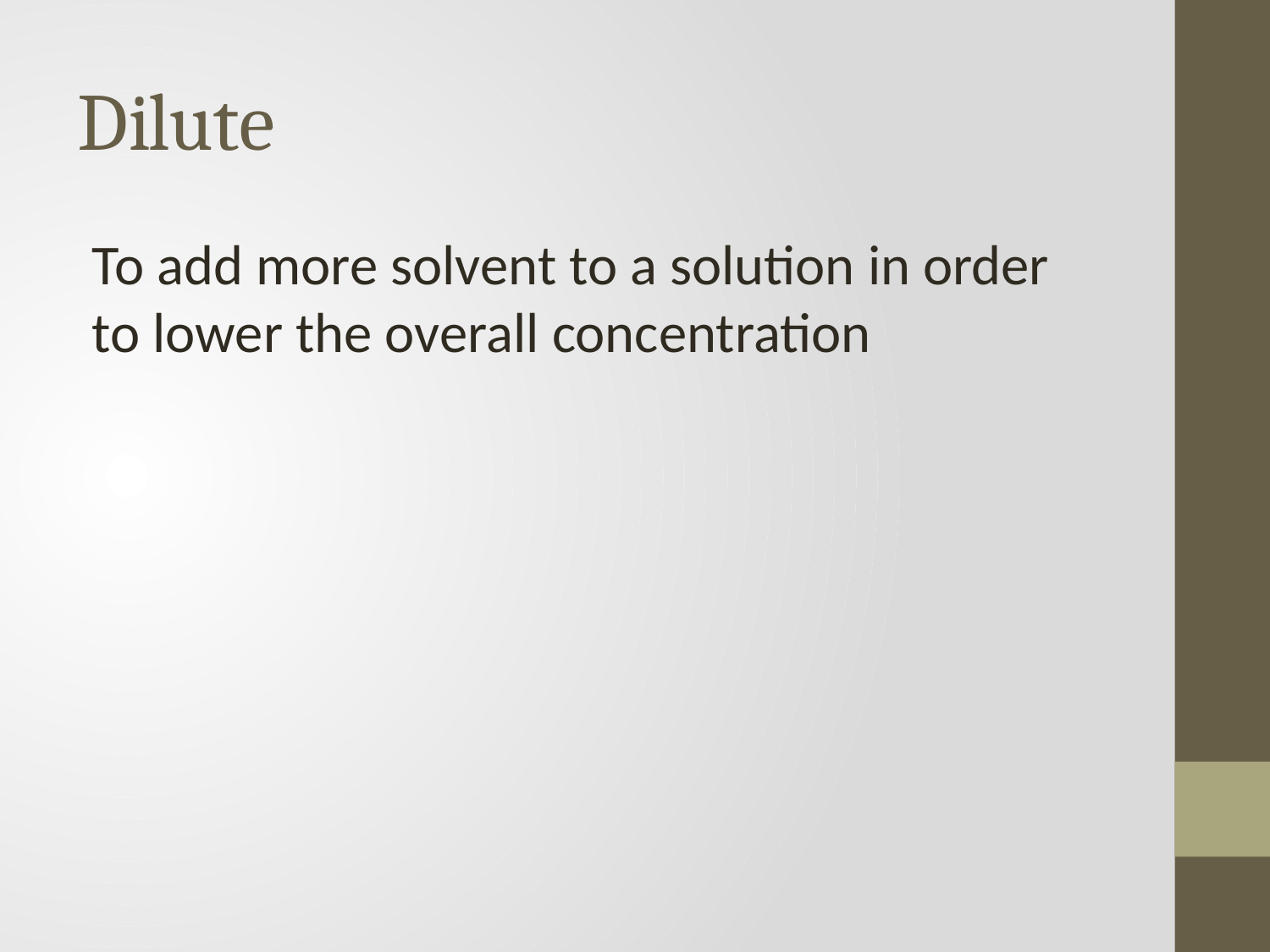

# Dilute
To add more solvent to a solution in order to lower the overall concentration